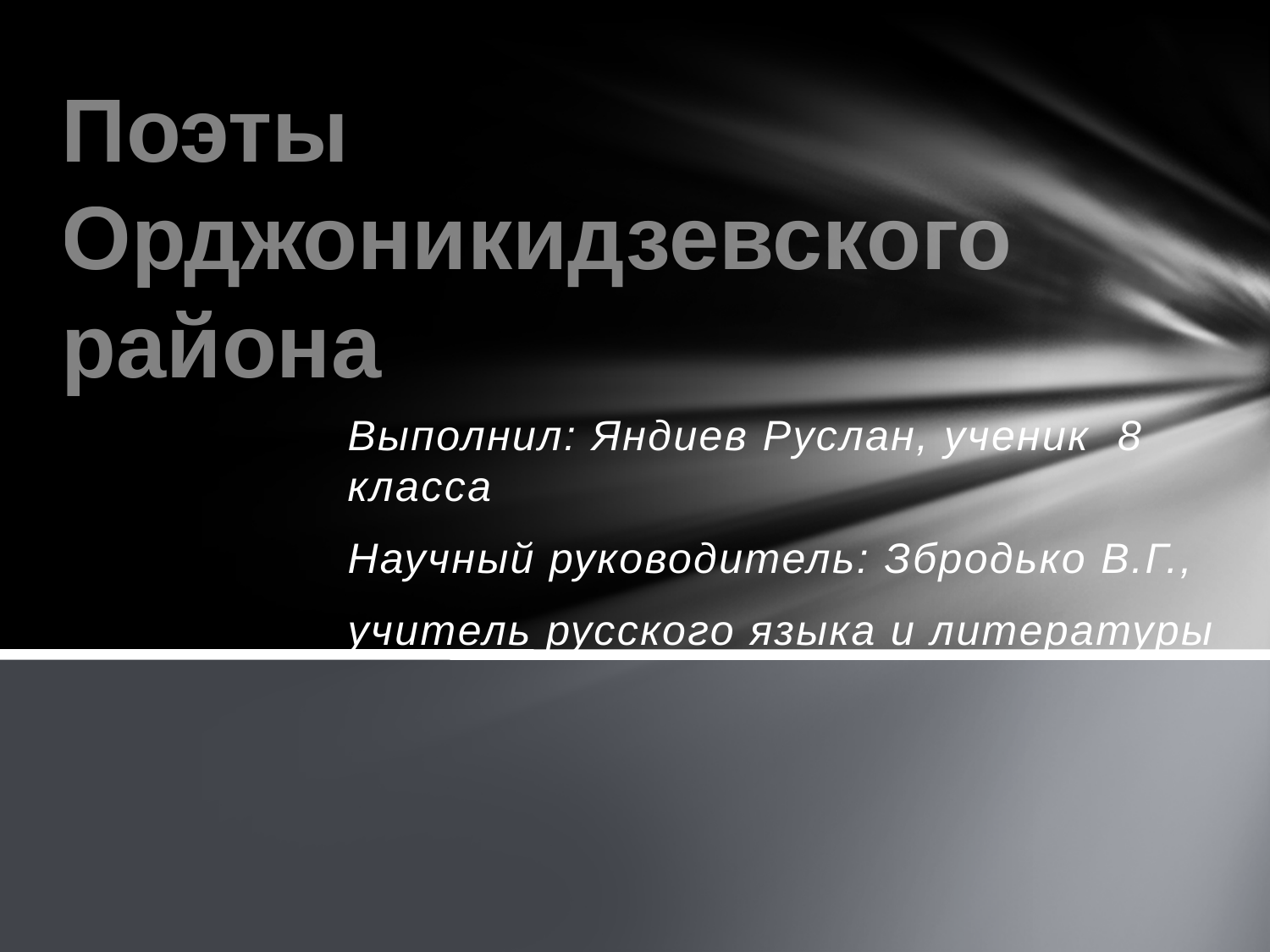

# Поэты Орджоникидзевского района
Выполнил: Яндиев Руслан, ученик  8 класса
Научный руководитель: Збродько В.Г.,
учитель русского языка и литературы